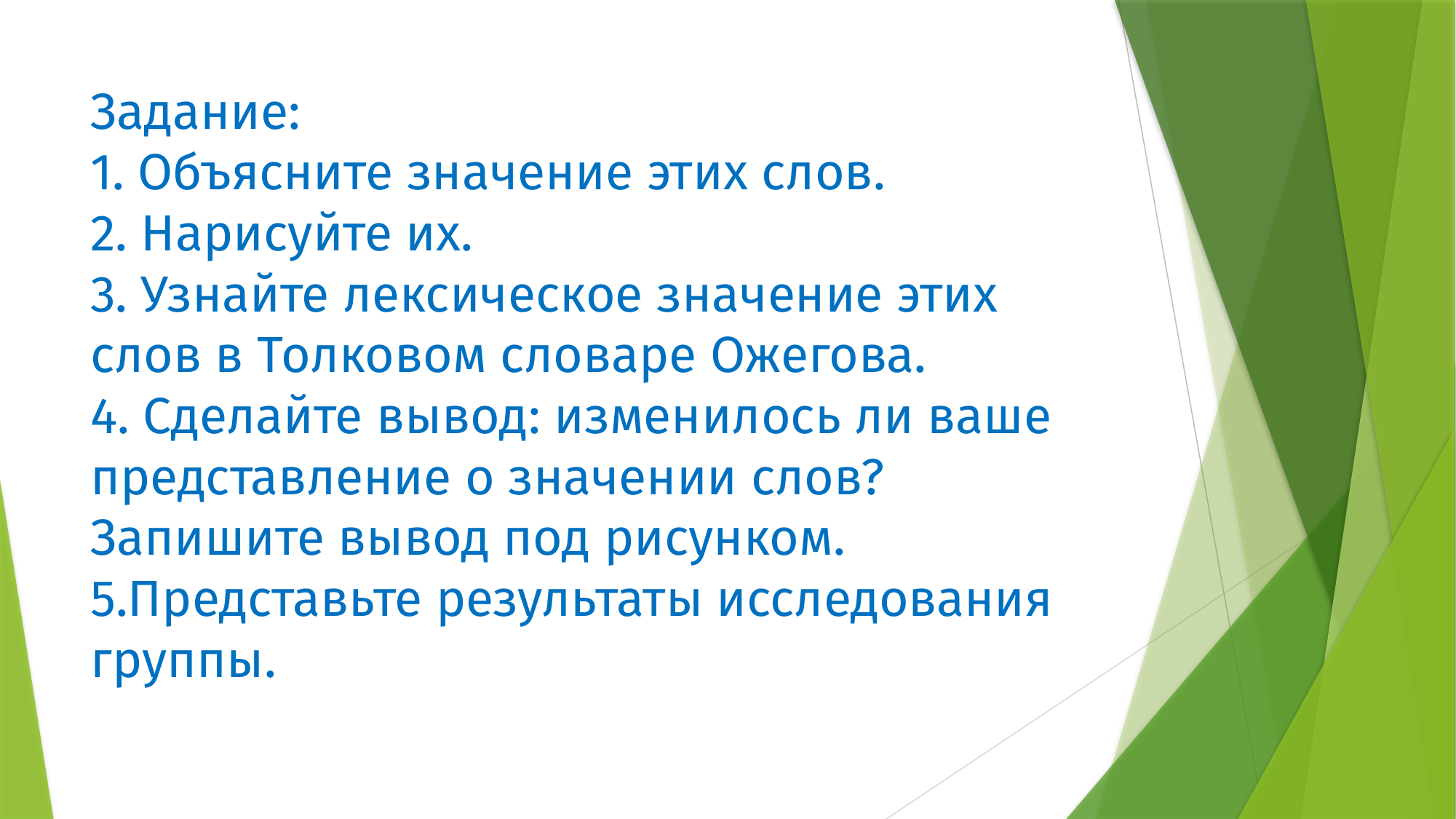

# Задание: 1. Объясните значение этих слов. 2. Нарисуйте их. 3. Узнайте лексическое значение этих слов в Толковом словаре Ожегова. 4. Сделайте вывод: изменилось ли ваше представление о значении слов? Запишите вывод под рисунком. 5.Представьте результаты исследования группы.